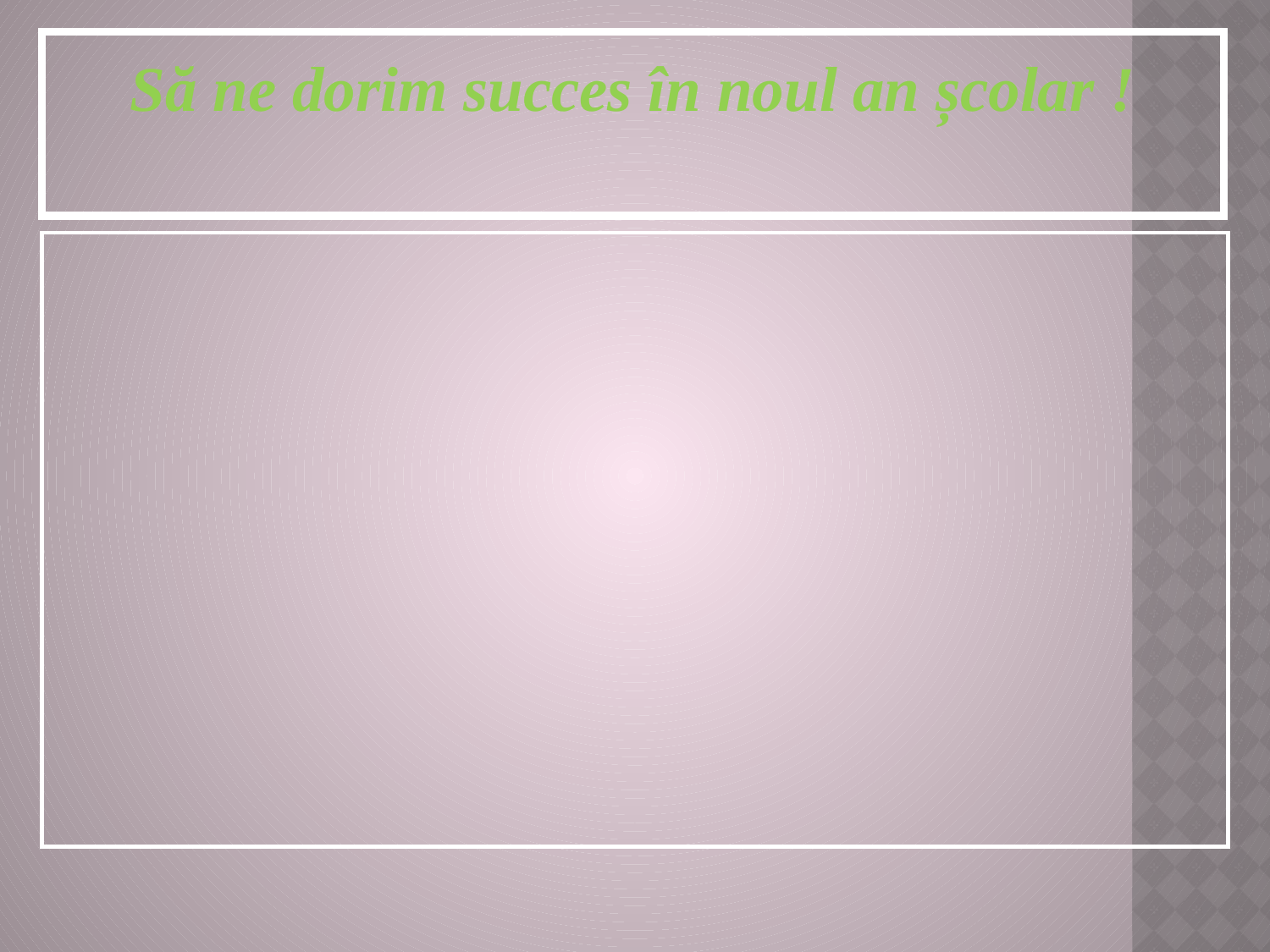

Să ne dorim succes în noul an școlar !